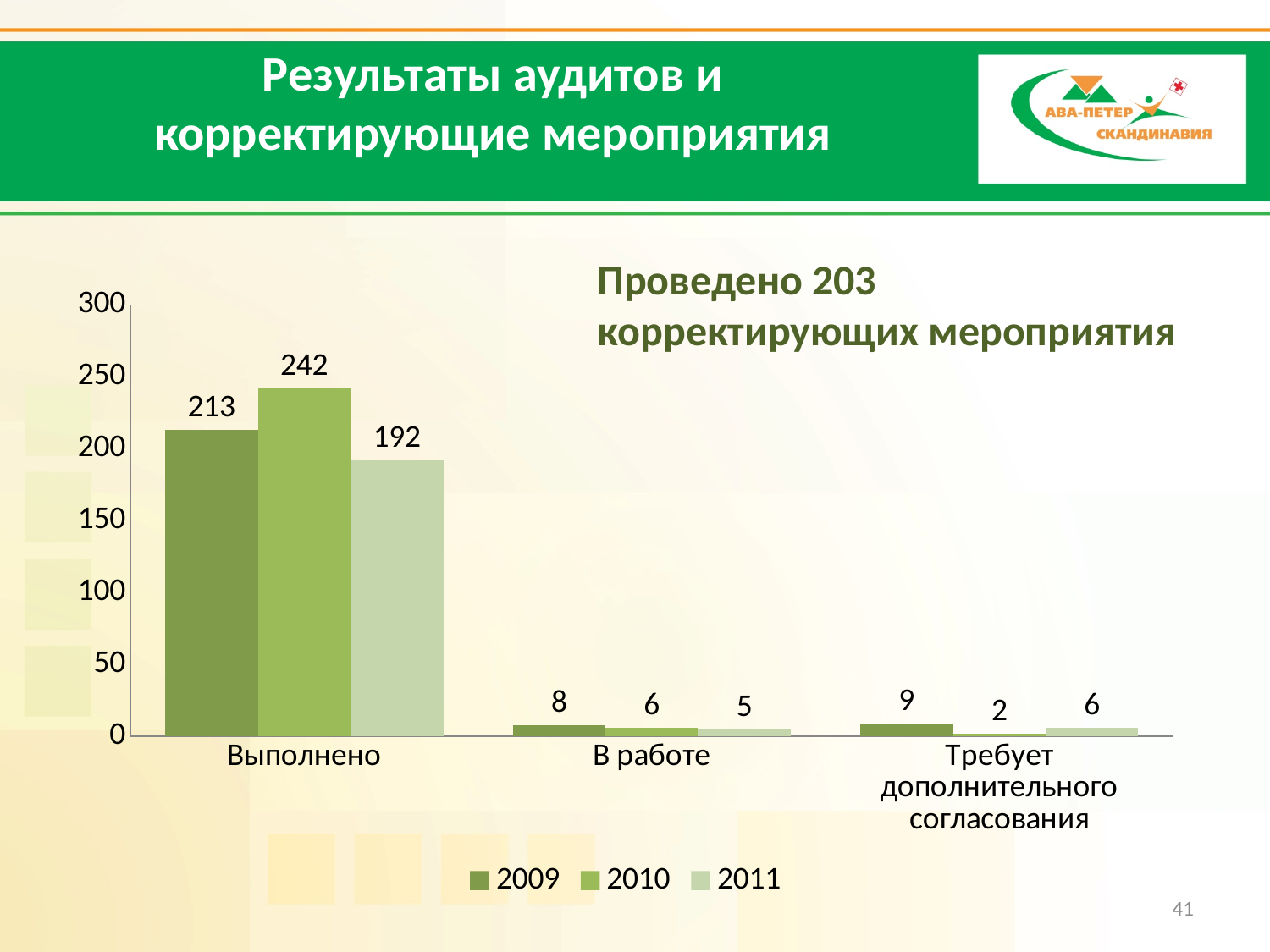

Результаты аудитов и корректирующие мероприятия

Проведено 203 корректирующих мероприятия

### Chart

| Category | 2009 | 2010 | 2011 |
|---|---|---|---|
| Выполнено | 213.0 | 242.0 | 192.0 |
| В работе | 8.0 | 6.0 | 5.0 |
| Требует дополнительного согласования | 9.0 | 2.0 | 6.0 |
41